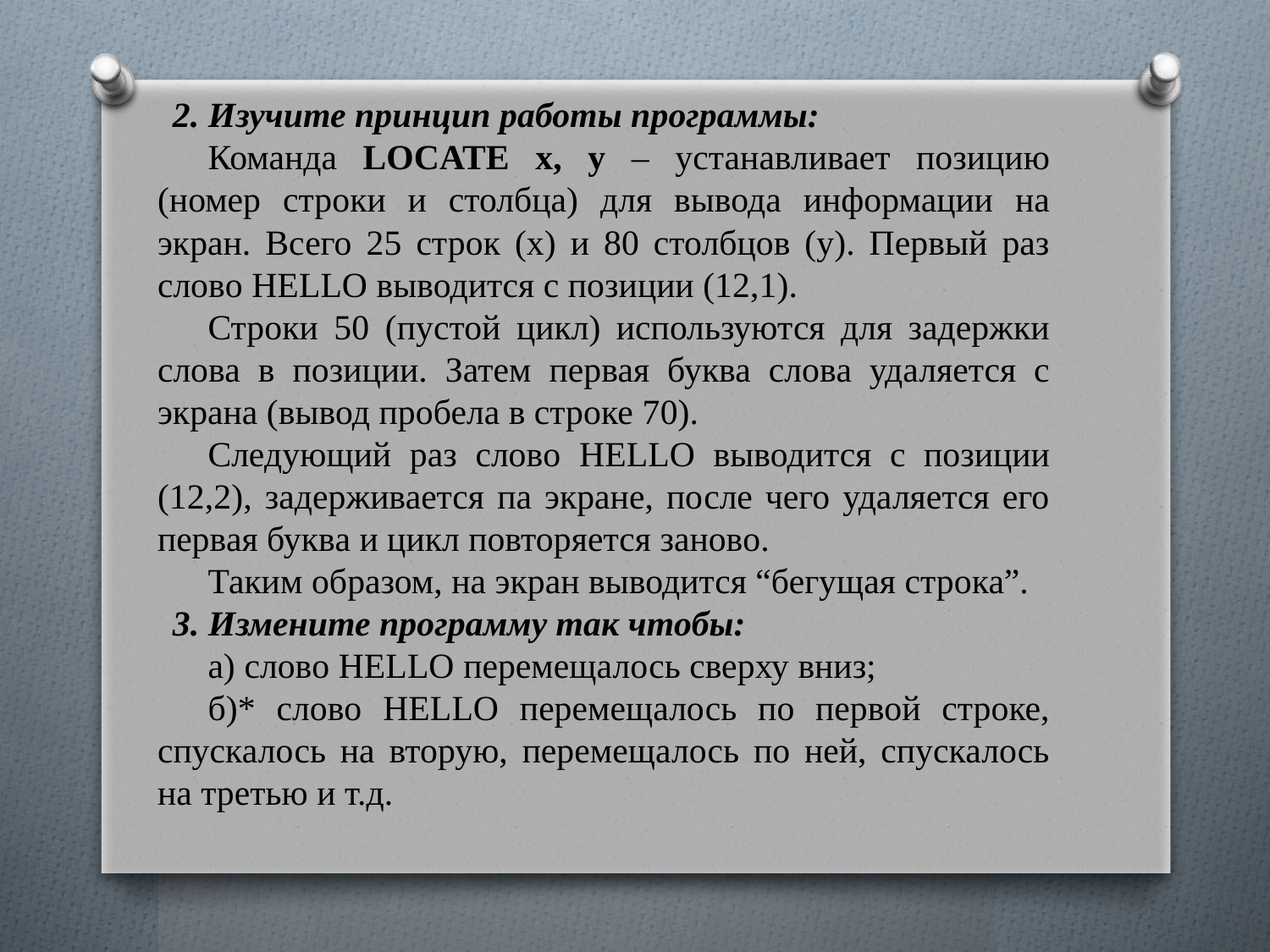

2. Изучите принцип работы программы:
Команда LOCATE х, у – устанавливает позицию (номер строки и столбца) для вывода информации на экран. Всего 25 строк (х) и 80 столбцов (у). Первый раз слово HELLO выводится с позиции (12,1).
Строки 50 (пустой цикл) используются для задержки слова в позиции. Затем первая буква слова удаляется с экрана (вывод пробела в строке 70).
Следующий раз слово HELLO выводится с позиции (12,2), задерживается па экране, после чего удаляется его первая буква и цикл повторяется заново.
Таким образом, на экран выводится “бегущая строка”.
3. Измените программу так чтобы:
а) слово HELLO перемещалось сверху вниз;
б)* слово HELLO перемещалось по первой строке, спускалось на вторую, перемещалось по ней, спускалось на третью и т.д.